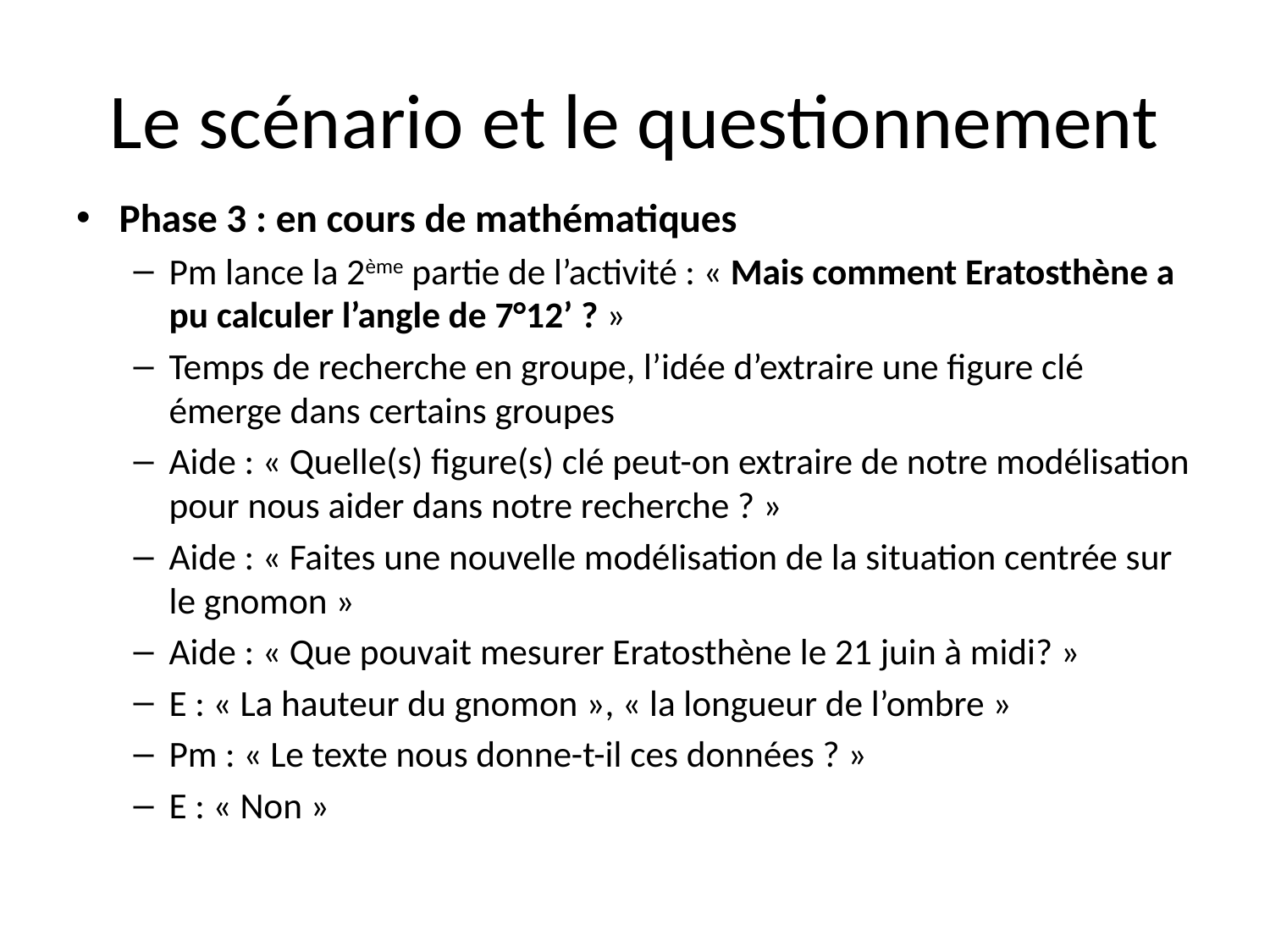

# Le scénario et le questionnement
Phase 3 : en cours de mathématiques
Pm lance la 2ème partie de l’activité : « Mais comment Eratosthène a pu calculer l’angle de 7°12’ ? »
Temps de recherche en groupe, l’idée d’extraire une figure clé émerge dans certains groupes
Aide : « Quelle(s) figure(s) clé peut-on extraire de notre modélisation pour nous aider dans notre recherche ? »
Aide : « Faites une nouvelle modélisation de la situation centrée sur le gnomon »
Aide : « Que pouvait mesurer Eratosthène le 21 juin à midi? »
E : « La hauteur du gnomon », « la longueur de l’ombre »
Pm : « Le texte nous donne-t-il ces données ? »
E : « Non »